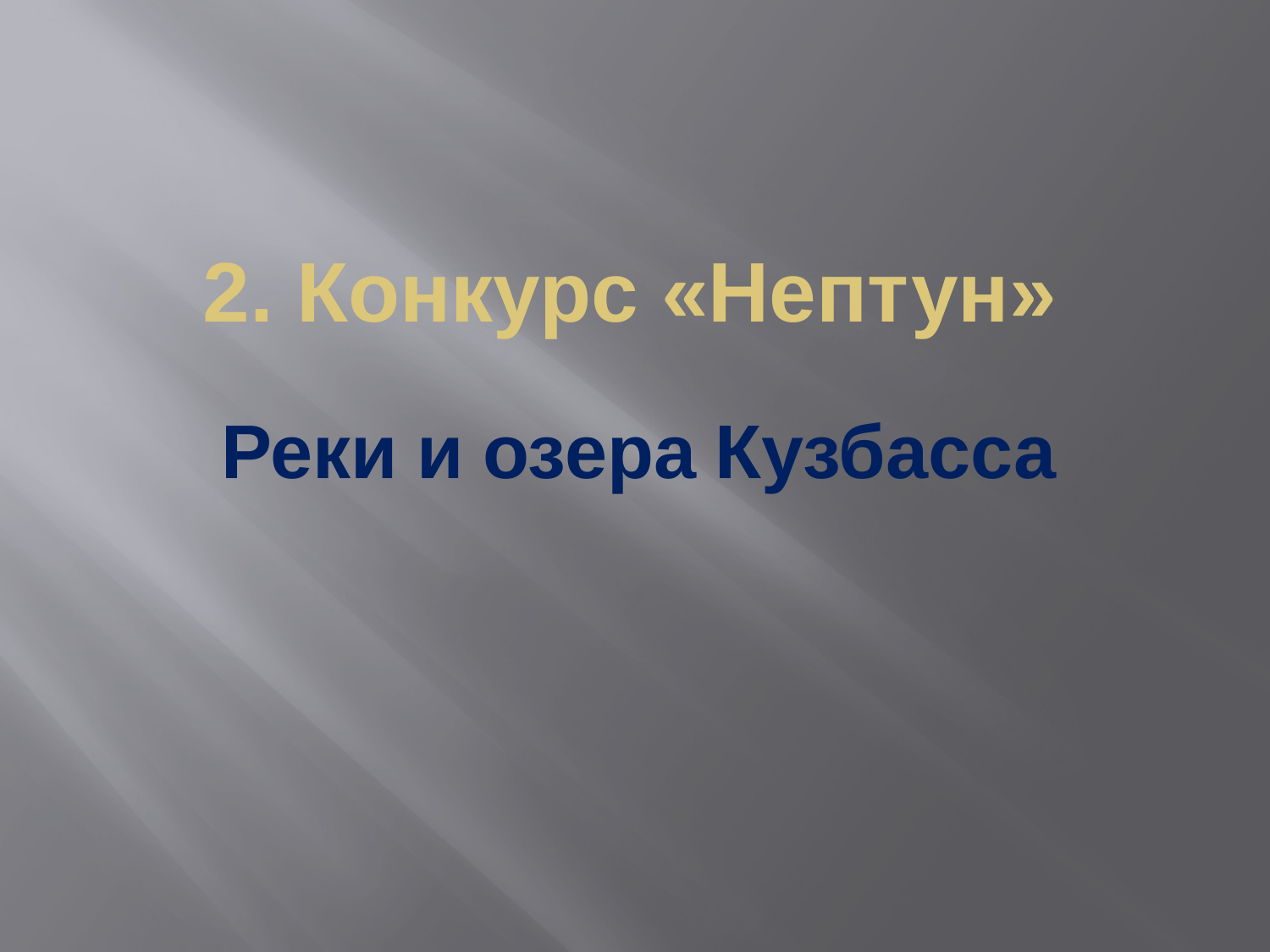

# 2. Конкурс «Нептун»
Реки и озера Кузбасса